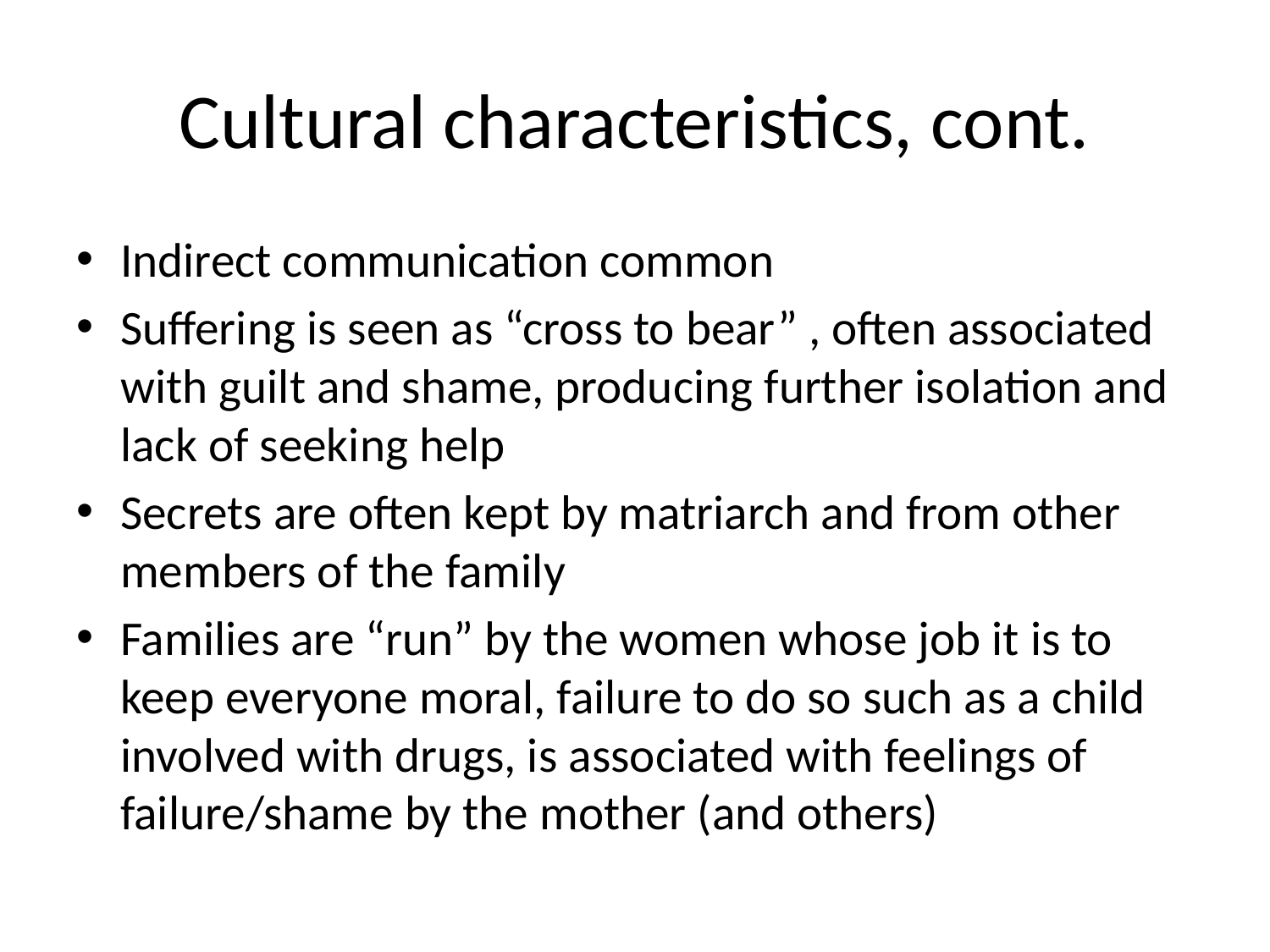

# Cultural characteristics, cont.
Indirect communication common
Suffering is seen as “cross to bear” , often associated with guilt and shame, producing further isolation and lack of seeking help
Secrets are often kept by matriarch and from other members of the family
Families are “run” by the women whose job it is to keep everyone moral, failure to do so such as a child involved with drugs, is associated with feelings of failure/shame by the mother (and others)